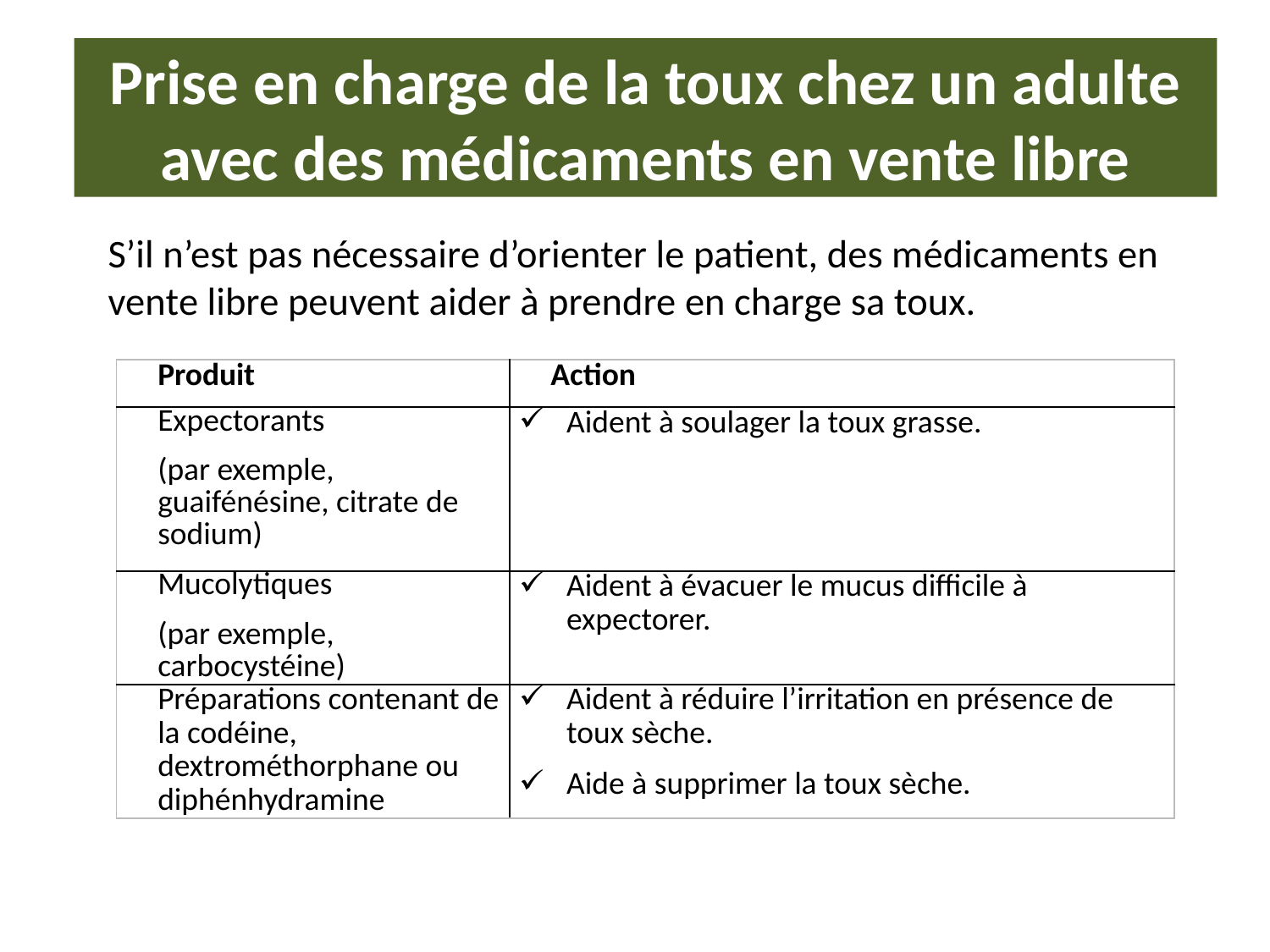

# Prise en charge de la toux chez un adulte avec des médicaments en vente libre
S’il n’est pas nécessaire d’orienter le patient, des médicaments en vente libre peuvent aider à prendre en charge sa toux.
| Produit | Action |
| --- | --- |
| Expectorants (par exemple, guaifénésine, citrate de sodium) | Aident à soulager la toux grasse. |
| Mucolytiques (par exemple, carbocystéine) | Aident à évacuer le mucus difficile à expectorer. |
| Préparations contenant de la codéine, dextrométhorphane ou diphénhydramine | Aident à réduire l’irritation en présence de toux sèche. Aide à supprimer la toux sèche. |